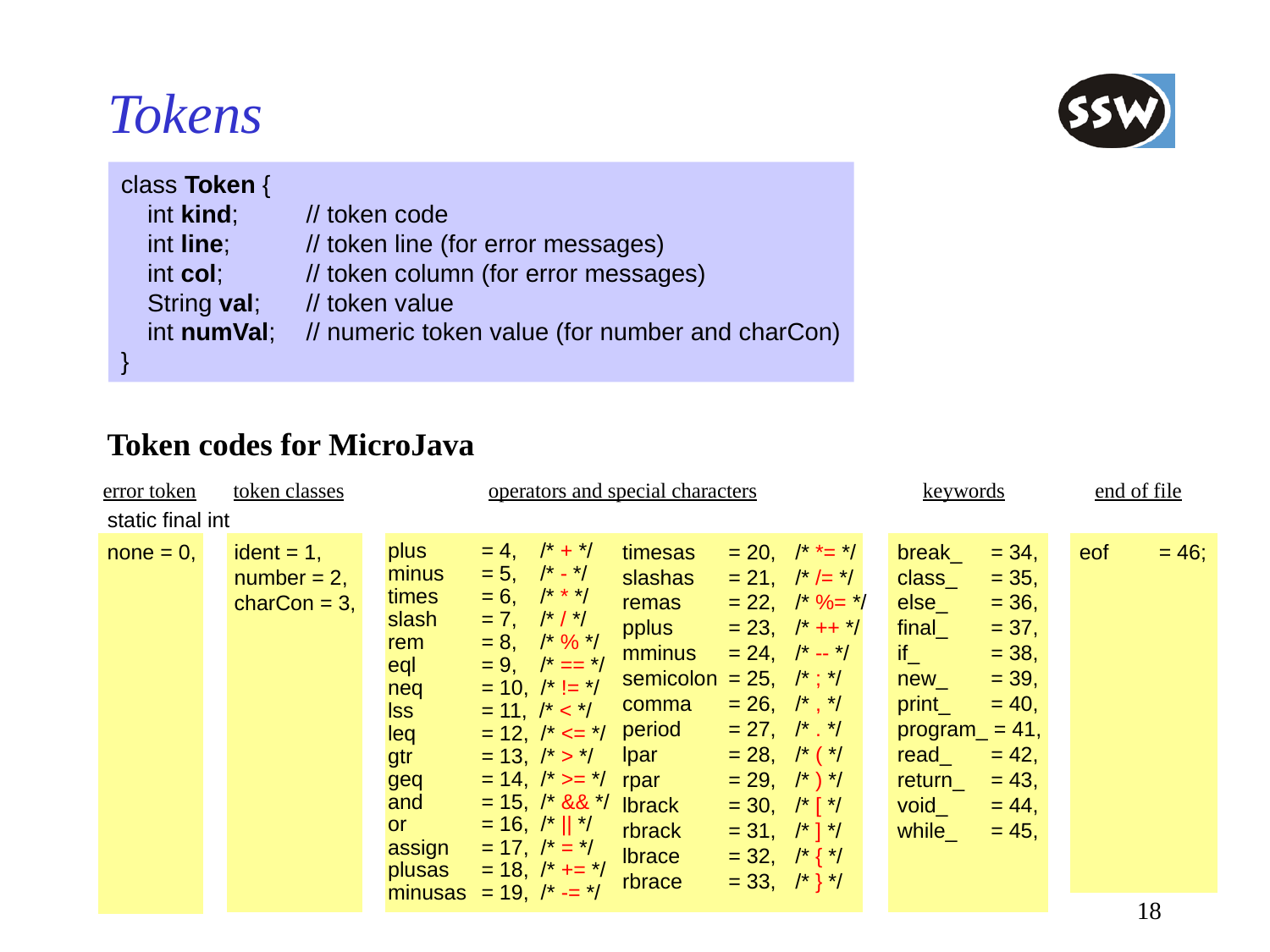

# Tokens
class Token {
	int kind;	// token code
	int line;	// token line (for error messages)
	int col;	// token column (for error messages)
	String val;	// token value
	int numVal;	// numeric token value (for number and charCon)
}
Token codes for MicroJava
error token
token classes
operators and special characters
keywords
end of file
static final int
none = 0,
ident = 1,
number = 2,
charCon = 3,
timesas	= 20,	/* *= */
slashas	= 21,	/* /= */
remas	= 22,	/* %= */
pplus	= 23,	/* ++ */
mminus	= 24,	/* -- */
semicolon	= 25,	/* ; */
comma	= 26,	/* , */
period	= 27,	/* . */
lpar	= 28,	/* ( */
rpar	= 29,	/* ) */
lbrack	= 30,	/* [ */
rbrack	= 31,	/* ] */
lbrace	= 32,	/* { */
rbrace	= 33,	/* } */
break_	= 34,
class_	= 35,
else_	= 36,
final_	= 37,
if_	= 38,
new_	= 39,
print_	= 40,
program_ = 41,
read_	= 42,
return_	= 43,
void_	= 44,
while_	= 45,
eof	= 46;
plus	= 4,	 /* + */
minus	= 5, 	 /* - */
times	= 6, 	 /* * */
slash	= 7, 	 /* / */
rem	= 8, 	 /* % */
eql	= 9, 	 /* == */
neq	= 10,  /* != */
lss	= 11,  /* < */
leq	= 12,  /* <= */
gtr	= 13,  /* > */
geq	= 14,  /* >= */
and	= 15,  /* && */
or	= 16,  /* || */
assign	= 17,  /* = */
plusas	= 18,  /* += */
minusas	= 19,  /* -= */

18